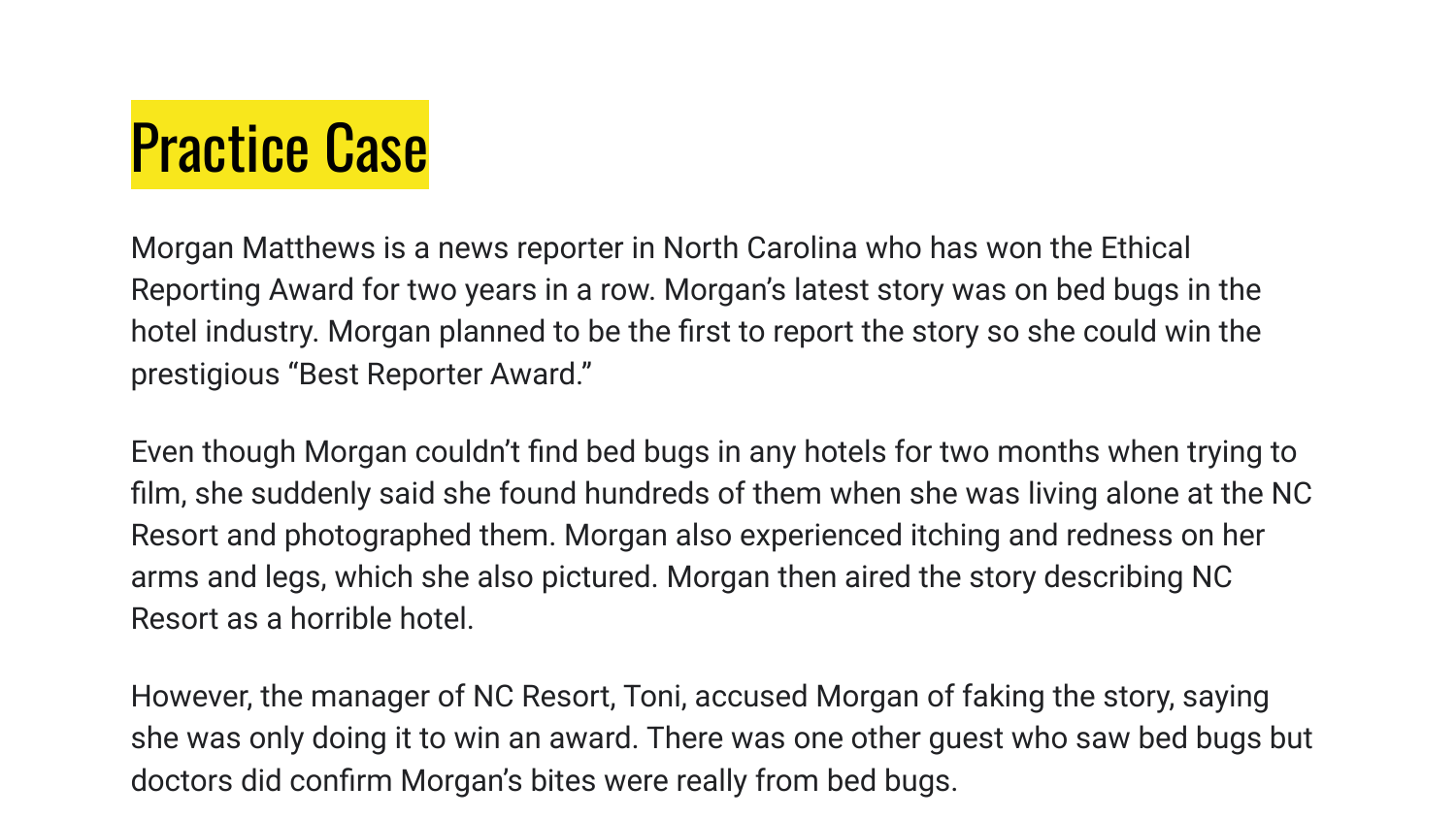

# Practice Case
Morgan Matthews is a news reporter in North Carolina who has won the Ethical Reporting Award for two years in a row. Morgan’s latest story was on bed bugs in the hotel industry. Morgan planned to be the first to report the story so she could win the prestigious “Best Reporter Award.”

Even though Morgan couldn’t find bed bugs in any hotels for two months when trying to film, she suddenly said she found hundreds of them when she was living alone at the NC Resort and photographed them. Morgan also experienced itching and redness on her arms and legs, which she also pictured. Morgan then aired the story describing NC Resort as a horrible hotel.

However, the manager of NC Resort, Toni, accused Morgan of faking the story, saying she was only doing it to win an award. There was one other guest who saw bed bugs but doctors did confirm Morgan’s bites were really from bed bugs.